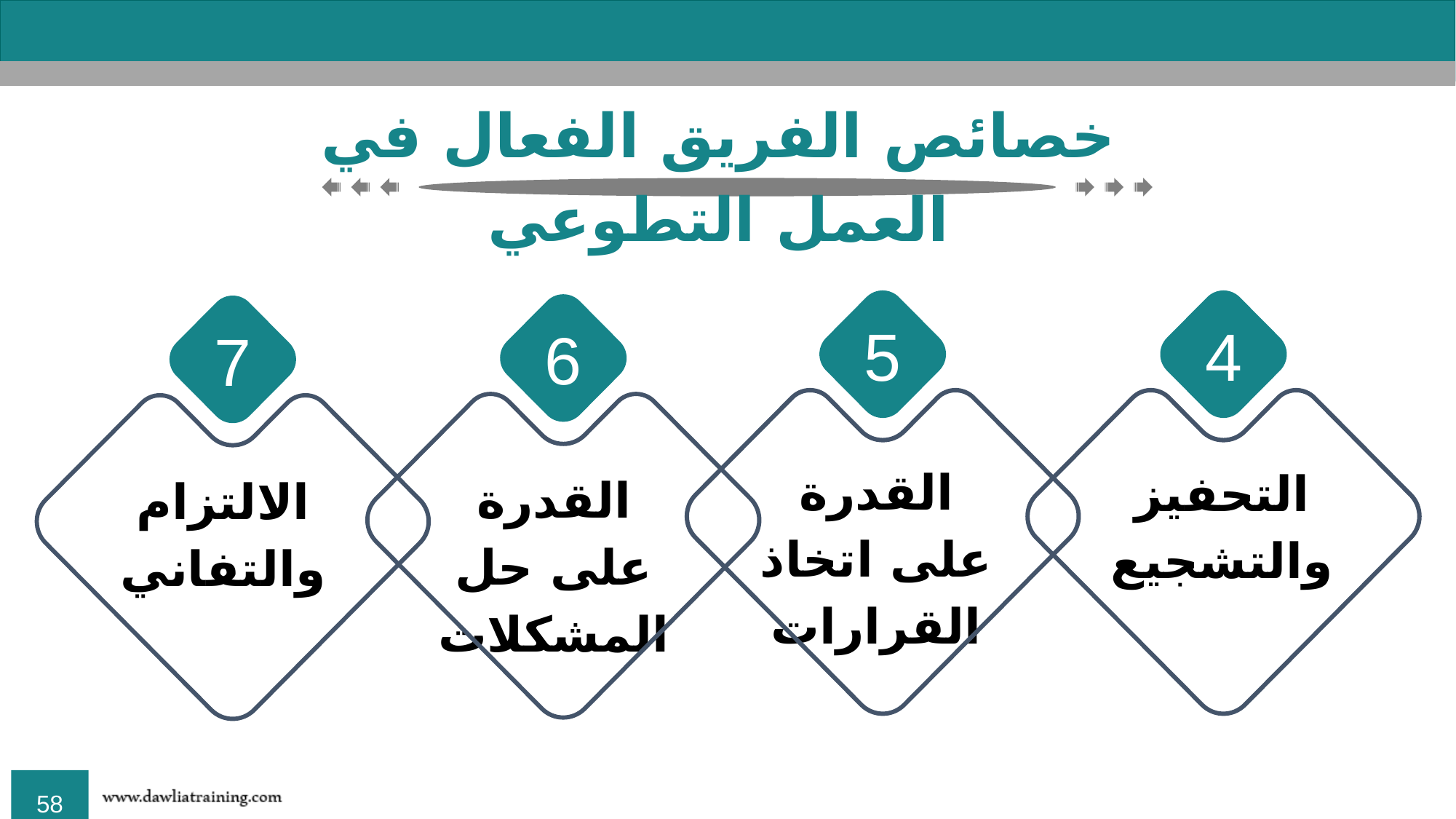

خصائص الفريق الفعال في العمل التطوعي

5

القدرة على اتخاذ القرارات
4

التحفيز والتشجيع
6

القدرة على حل المشكلات
7

الالتزام والتفاني